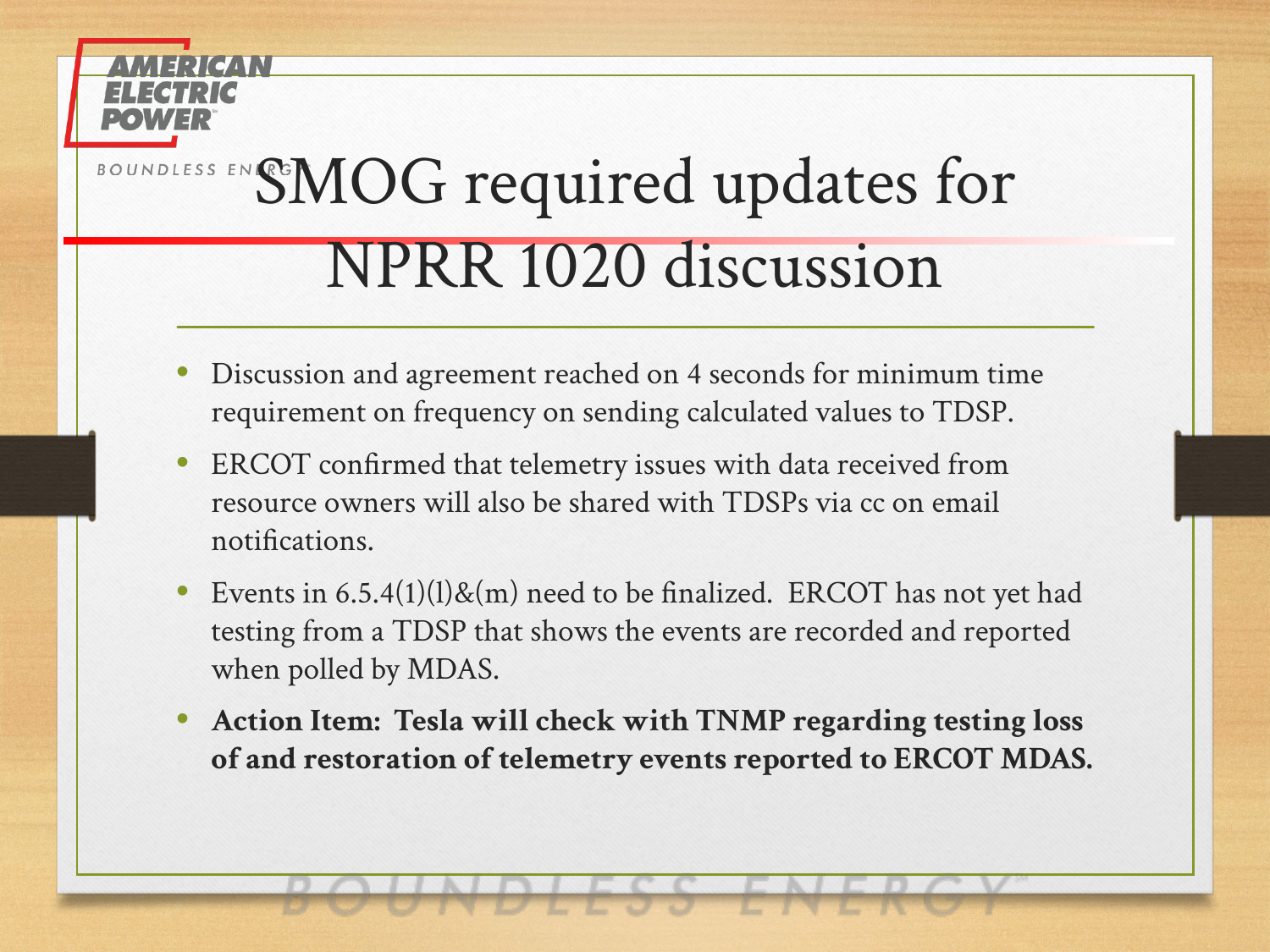

# SMOG required updates for NPRR 1020 discussion
Discussion and agreement reached on 4 seconds for minimum time requirement on frequency on sending calculated values to TDSP.
ERCOT confirmed that telemetry issues with data received from resource owners will also be shared with TDSPs via cc on email notifications.
Events in 6.5.4(1)(l)&(m) need to be finalized.  ERCOT has not yet had testing from a TDSP that shows the events are recorded and reported when polled by MDAS.
Action Item:  Tesla will check with TNMP regarding testing loss of and restoration of telemetry events reported to ERCOT MDAS.